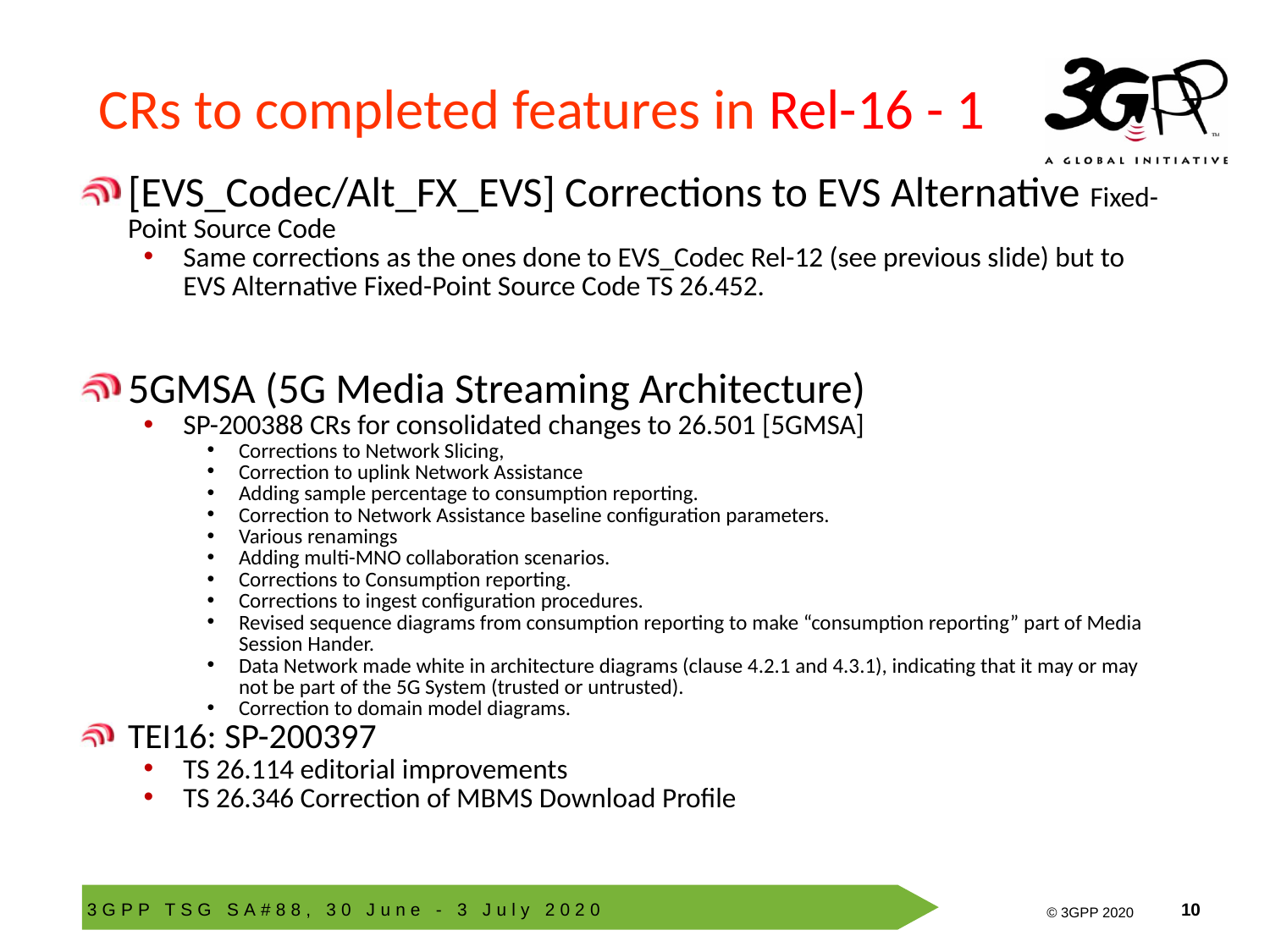

# CRs to completed features in Rel-16 - 1
[EVS_Codec/Alt_FX_EVS] Corrections to EVS Alternative Fixed-Point Source Code
Same corrections as the ones done to EVS_Codec Rel-12 (see previous slide) but to EVS Alternative Fixed-Point Source Code TS 26.452.

5GMSA (5G Media Streaming Architecture)
SP-200388 CRs for consolidated changes to 26.501 [5GMSA]
Corrections to Network Slicing,
Correction to uplink Network Assistance
Adding sample percentage to consumption reporting.
Correction to Network Assistance baseline configuration parameters.
Various renamings
Adding multi-MNO collaboration scenarios.
Corrections to Consumption reporting.
Corrections to ingest configuration procedures.
Revised sequence diagrams from consumption reporting to make “consumption reporting” part of Media Session Hander.
Data Network made white in architecture diagrams (clause 4.2.1 and 4.3.1), indicating that it may or may not be part of the 5G System (trusted or untrusted).
Correction to domain model diagrams.
TEI16: SP-200397
TS 26.114 editorial improvements
TS 26.346 Correction of MBMS Download Profile